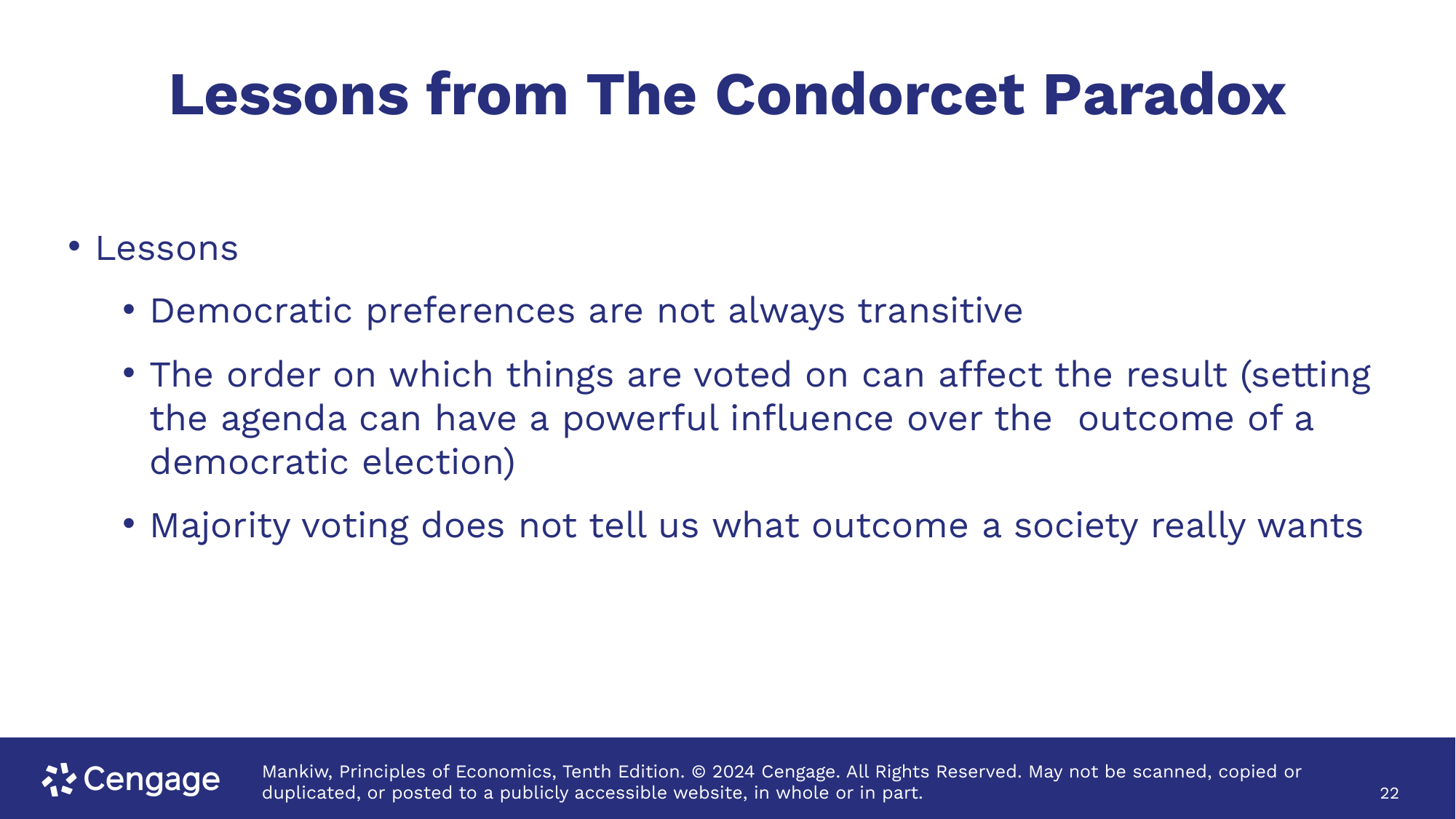

# Lessons from The Condorcet Paradox
Lessons
Democratic preferences are not always transitive
The order on which things are voted on can affect the result (setting the agenda can have a powerful influence over the  outcome of a democratic election)
Majority voting does not tell us what outcome a society really wants